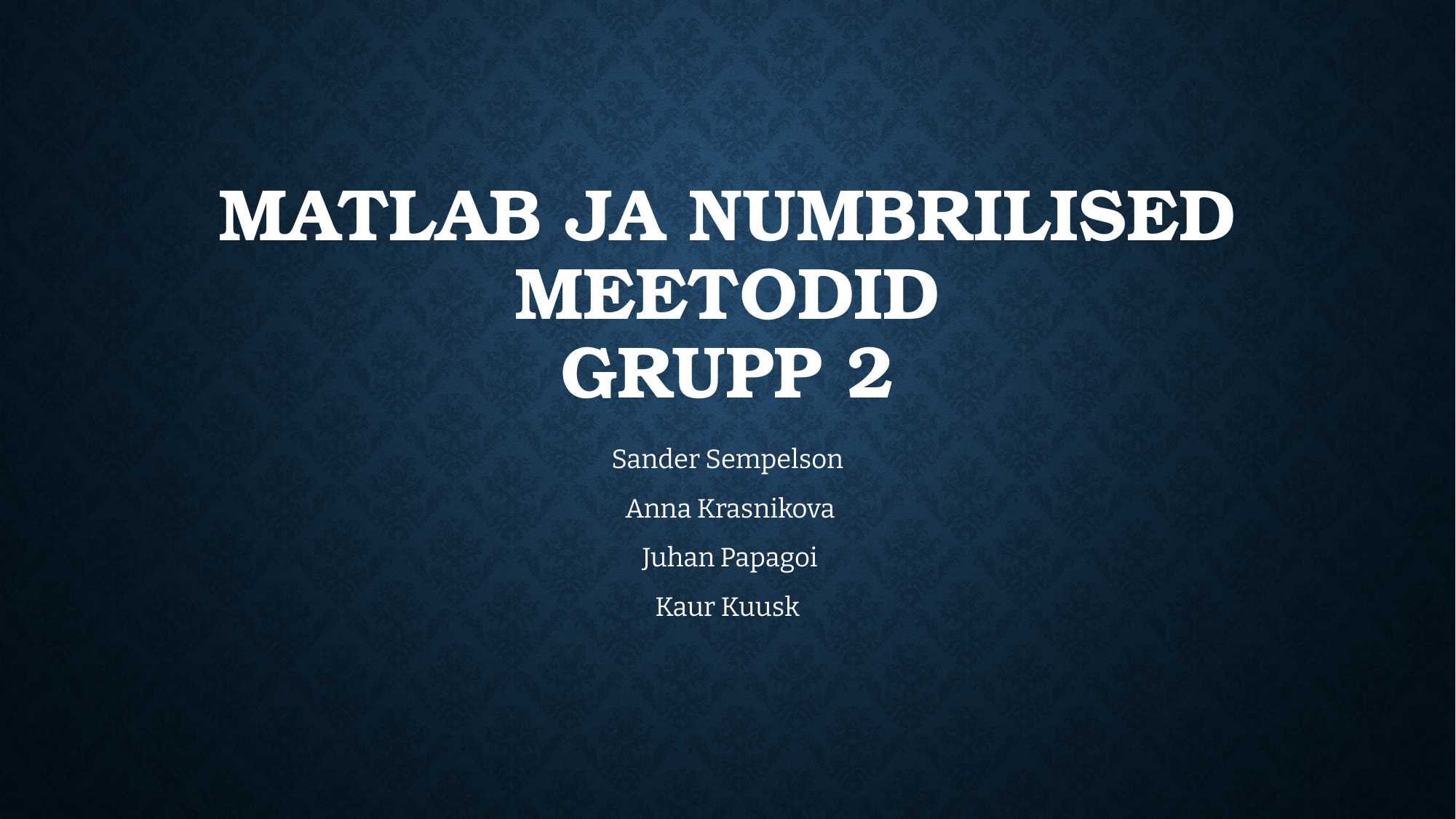

# Matlab ja numbrilised meetodid Grupp 2
Sander Sempelson
 Anna Krasnikova
 Juhan Papagoi
 Kaur Kuusk